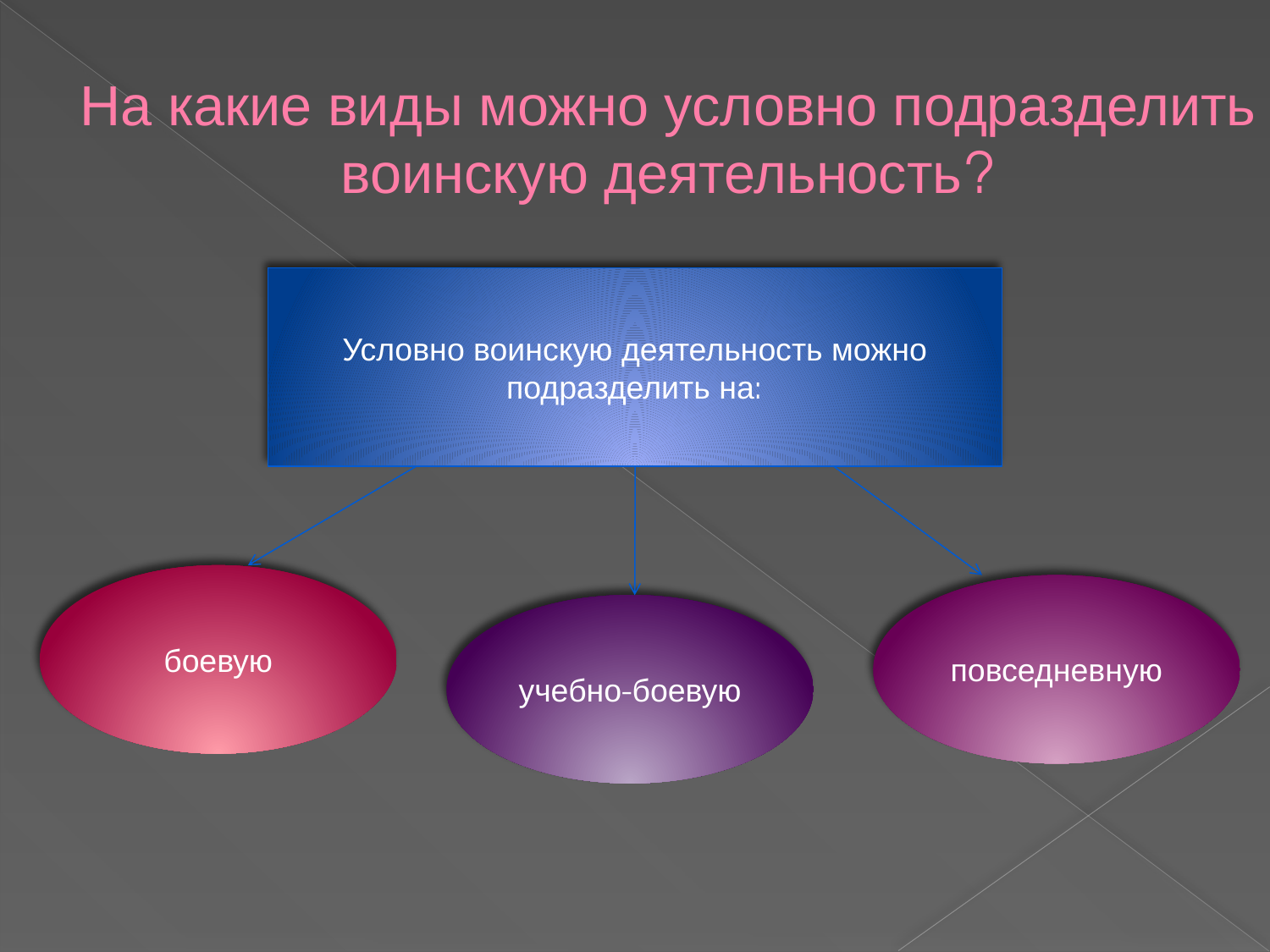

# На какие виды можно условно подразделить воинскую деятельность?
Условно воинскую деятельность можно подразделить на:
боевую
повседневную
учебно-боевую